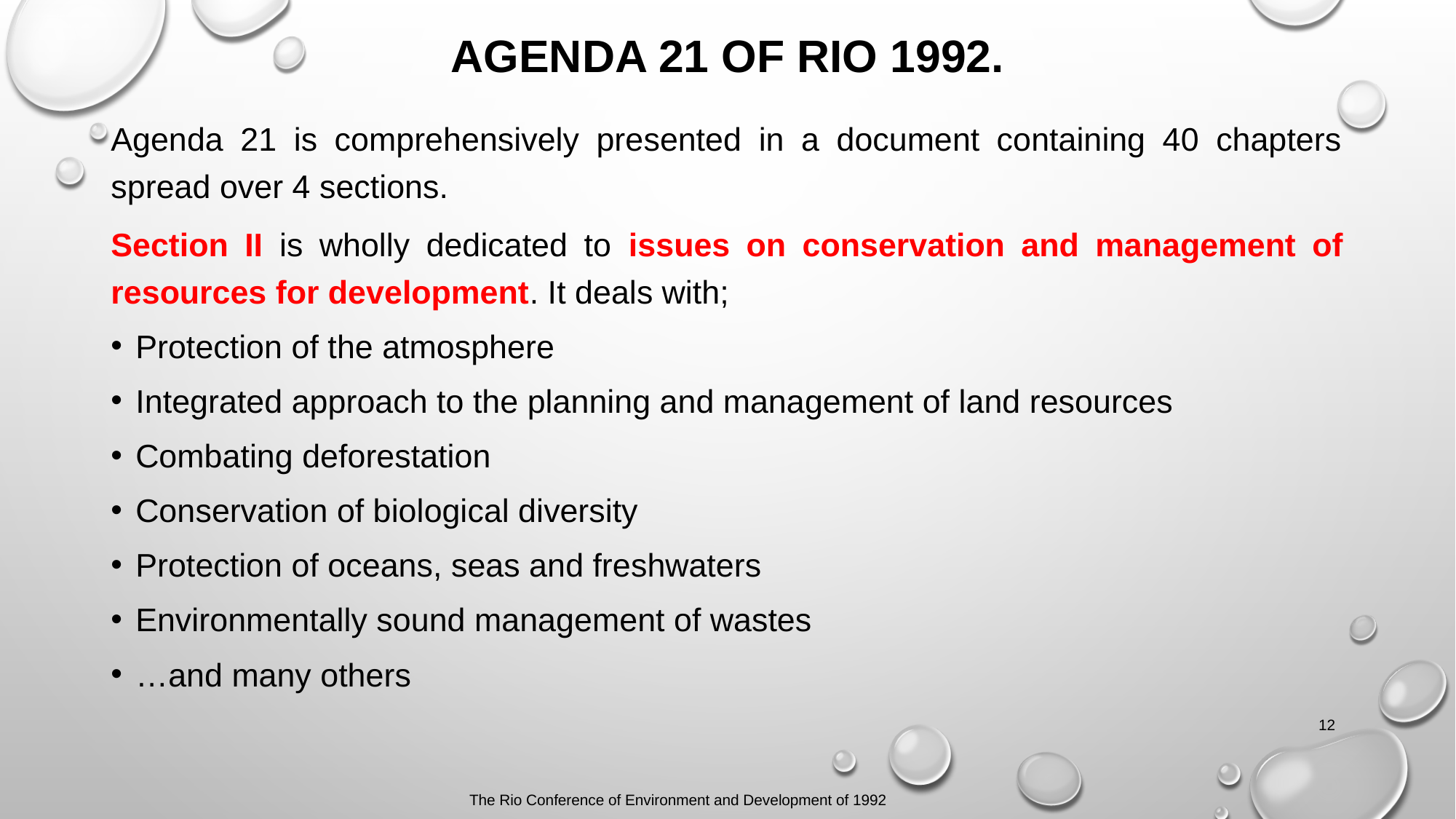

# AGENDA 21 OF Rio 1992.
Agenda 21 is comprehensively presented in a document containing 40 chapters spread over 4 sections.
Section II is wholly dedicated to issues on conservation and management of resources for development. It deals with;
Protection of the atmosphere
Integrated approach to the planning and management of land resources
Combating deforestation
Conservation of biological diversity
Protection of oceans, seas and freshwaters
Environmentally sound management of wastes
…and many others
12
The Rio Conference of Environment and Development of 1992